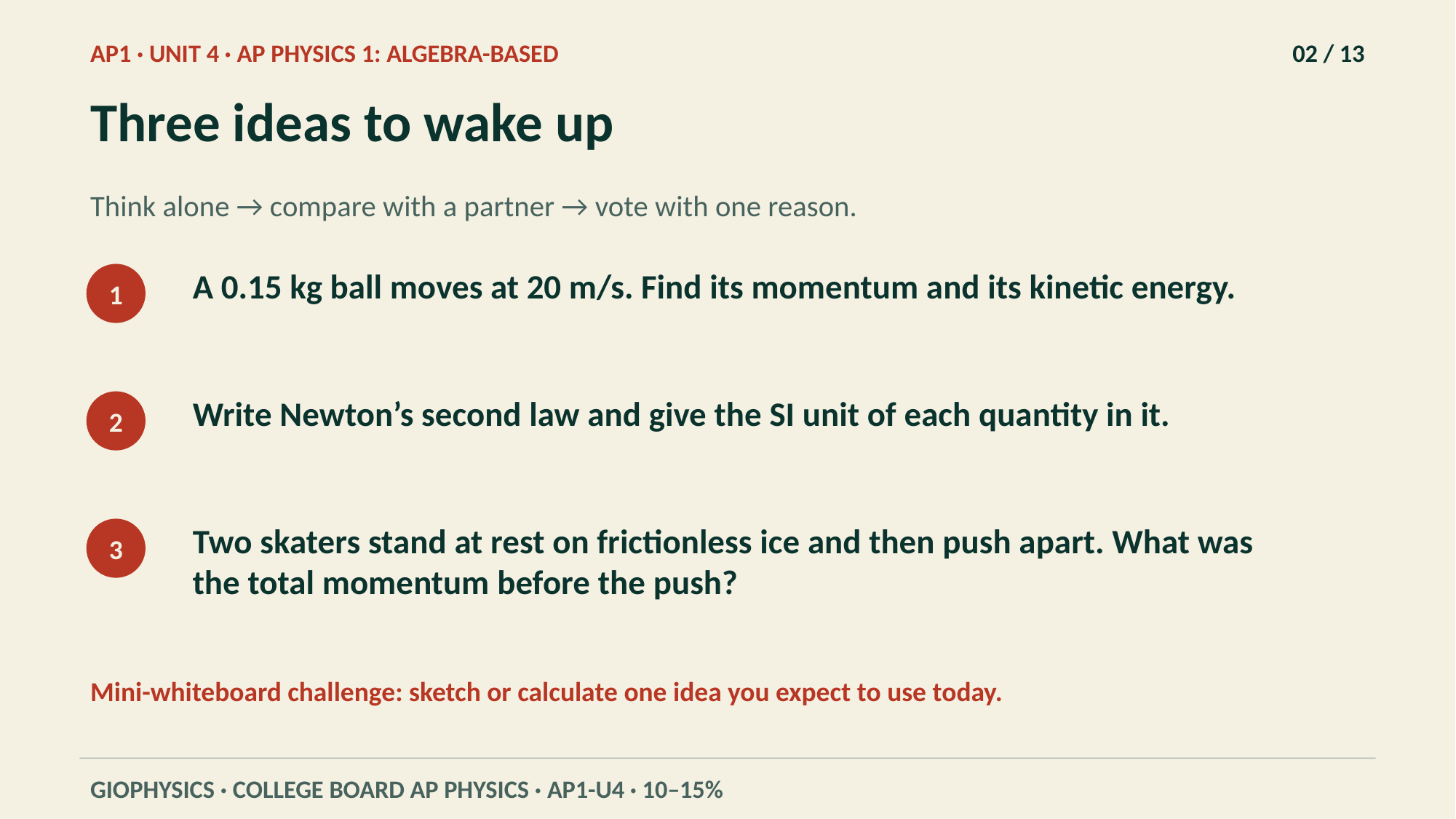

AP1 · UNIT 4 · AP PHYSICS 1: ALGEBRA-BASED
02 / 13
Three ideas to wake up
Think alone → compare with a partner → vote with one reason.
A 0.15 kg ball moves at 20 m/s. Find its momentum and its kinetic energy.

1
Write Newton’s second law and give the SI unit of each quantity in it.

2
Two skaters stand at rest on frictionless ice and then push apart. What was the total momentum before the push?

3
Mini-whiteboard challenge: sketch or calculate one idea you expect to use today.

GIOPHYSICS · COLLEGE BOARD AP PHYSICS · AP1-U4 · 10–15%